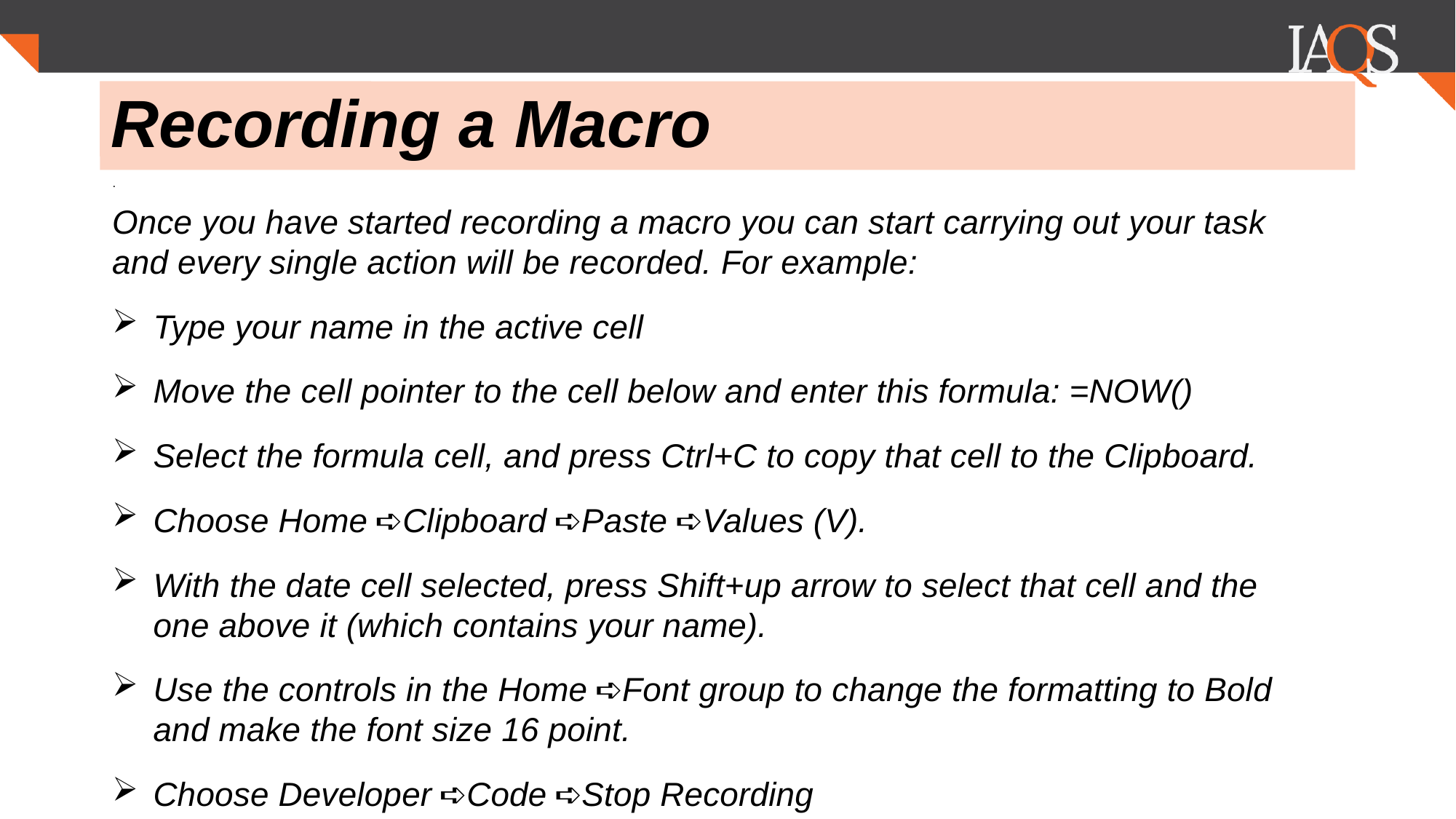

# Recording a Macro

.
Once you have started recording a macro you can start carrying out your task and every single action will be recorded. For example:
Type your name in the active cell
Move the cell pointer to the cell below and enter this formula: =NOW()
Select the formula cell, and press Ctrl+C to copy that cell to the Clipboard.
Choose Home ➪Clipboard ➪Paste ➪Values (V).
With the date cell selected, press Shift+up arrow to select that cell and the one above it (which contains your name).
Use the controls in the Home ➪Font group to change the formatting to Bold and make the font size 16 point.
Choose Developer ➪Code ➪Stop Recording